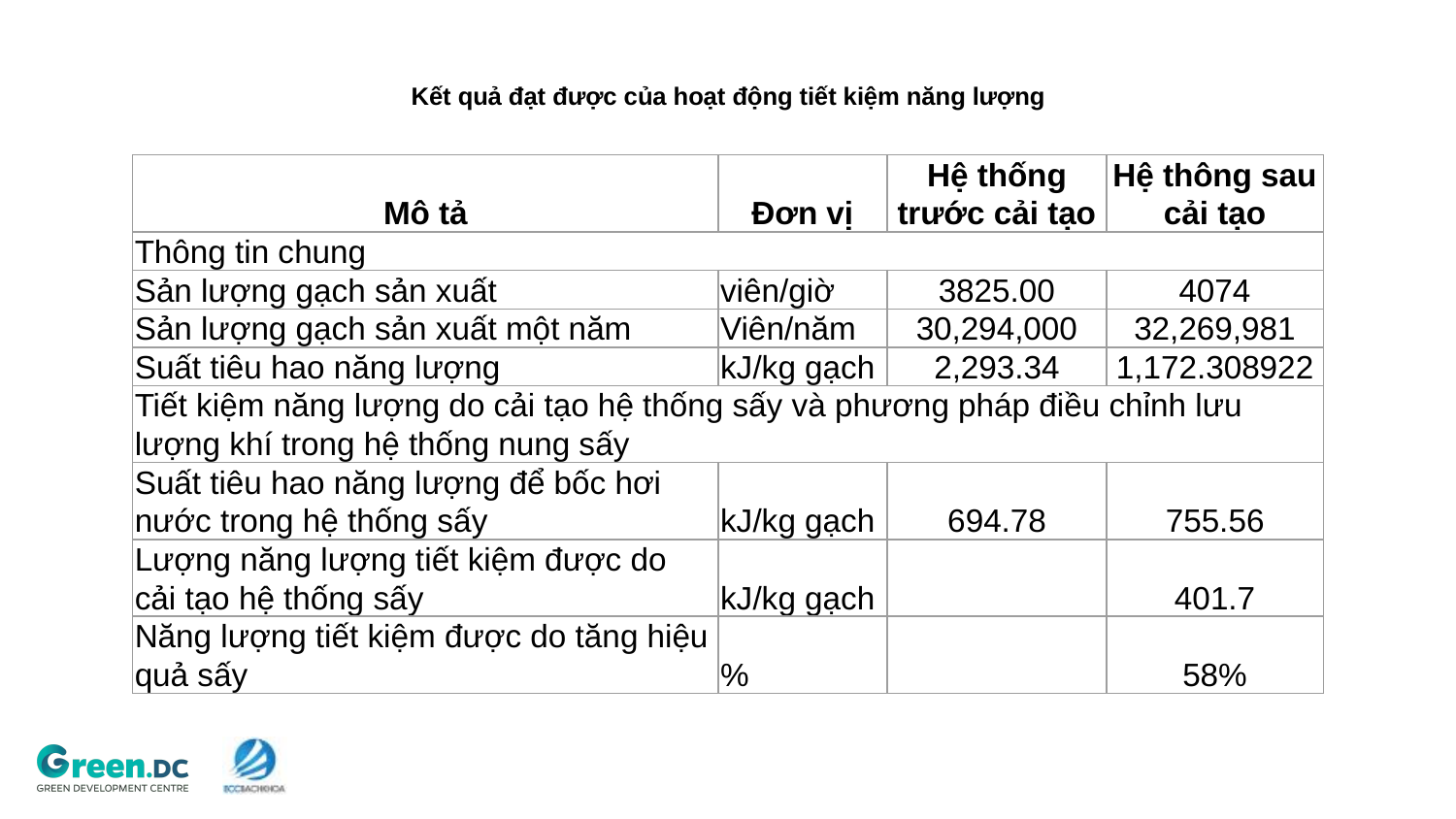

# Kết quả đạt được của hoạt động tiết kiệm năng lượng
| Mô tả | Đơn vị | Hệ thống trước cải tạo | Hệ thông sau cải tạo |
| --- | --- | --- | --- |
| Thông tin chung |  |  |  |
| Sản lượng gạch sản xuất | viên/giờ | 3825.00 | 4074 |
| Sản lượng gạch sản xuất một năm | Viên/năm | 30,294,000 | 32,269,981 |
| Suất tiêu hao năng lượng | kJ/kg gạch | 2,293.34 | 1,172.308922 |
| Tiết kiệm năng lượng do cải tạo hệ thống sấy và phương pháp điều chỉnh lưu lượng khí trong hệ thống nung sấy |  |  |  |
| Suất tiêu hao năng lượng để bốc hơi nước trong hệ thống sấy | kJ/kg gạch | 694.78 | 755.56 |
| Lượng năng lượng tiết kiệm được do cải tạo hệ thống sấy | kJ/kg gạch |  | 401.7 |
| Năng lượng tiết kiệm được do tăng hiệu quả sấy | % |  | 58% |